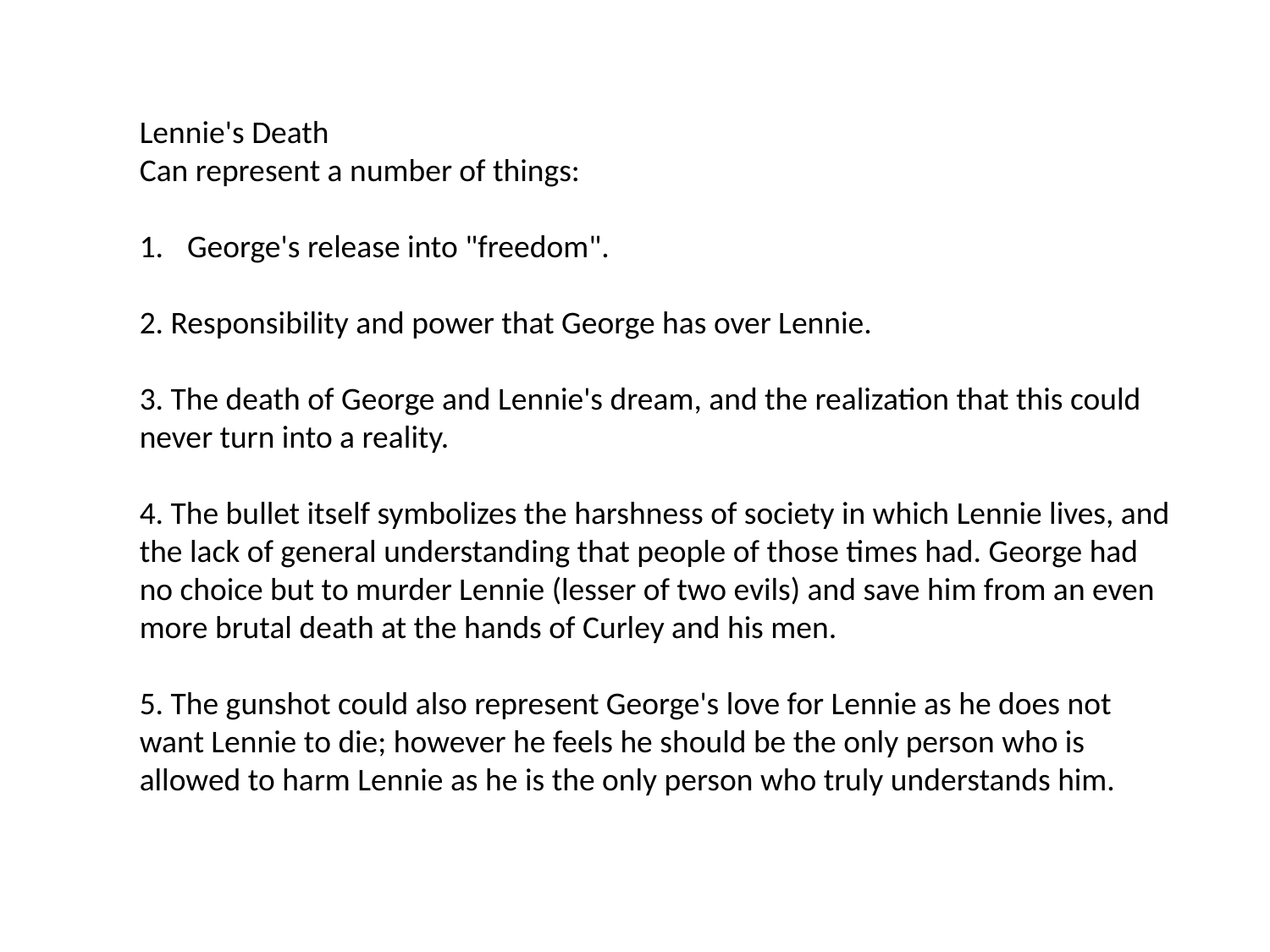

Lennie's Death
Can represent a number of things:

George's release into "freedom".

2. Responsibility and power that George has over Lennie.

3. The death of George and Lennie's dream, and the realization that this could never turn into a reality.

4. The bullet itself symbolizes the harshness of society in which Lennie lives, and the lack of general understanding that people of those times had. George had no choice but to murder Lennie (lesser of two evils) and save him from an even more brutal death at the hands of Curley and his men.

5. The gunshot could also represent George's love for Lennie as he does not want Lennie to die; however he feels he should be the only person who is allowed to harm Lennie as he is the only person who truly understands him.